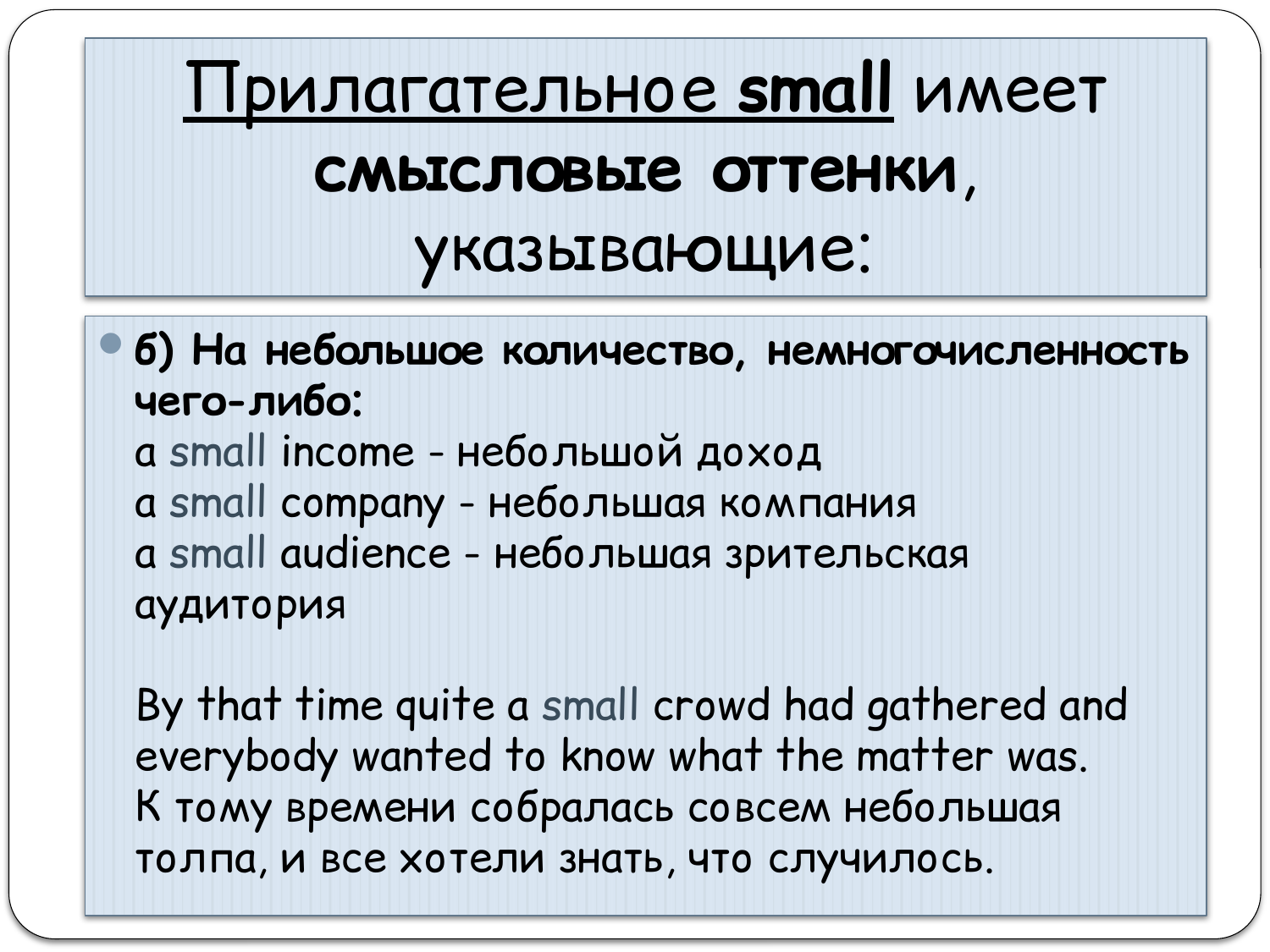

# Прилагательное small имеет смысловые оттенки, указывающие:
б) На небольшое количество, немногочисленность чего-либо:
a small income - небольшой доход
a small company - небольшая компания
a small audience - небольшая зрительская аудитория
By that time quite a small crowd had gathered and everybody wanted to know what the matter was.
К тому времени собралась совсем небольшая толпа, и все хотели знать, что случилось.